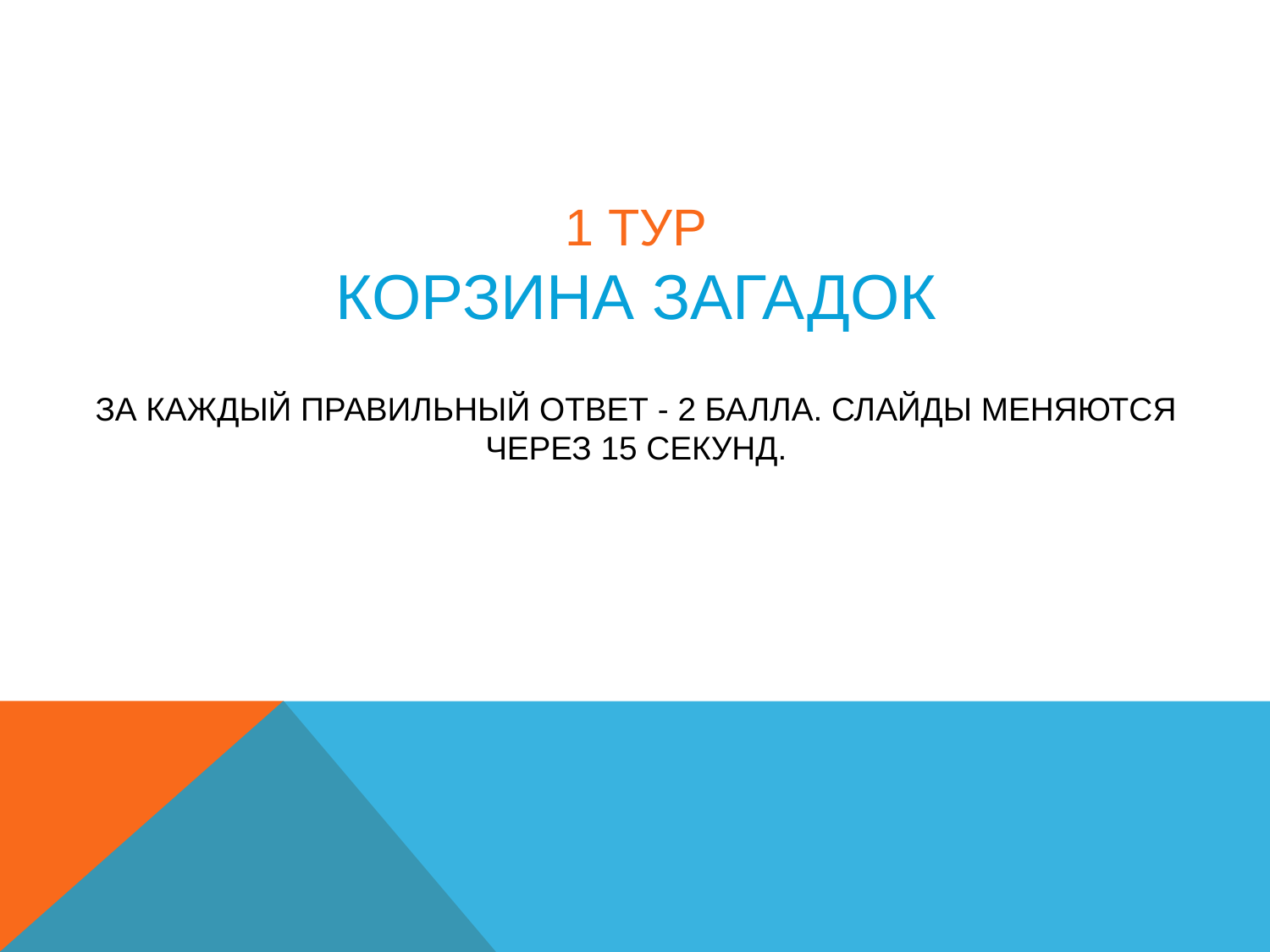

# 1 тур Корзина загадок За каждый правильный ответ - 2 балла. Слайды меняются через 15 секунд.